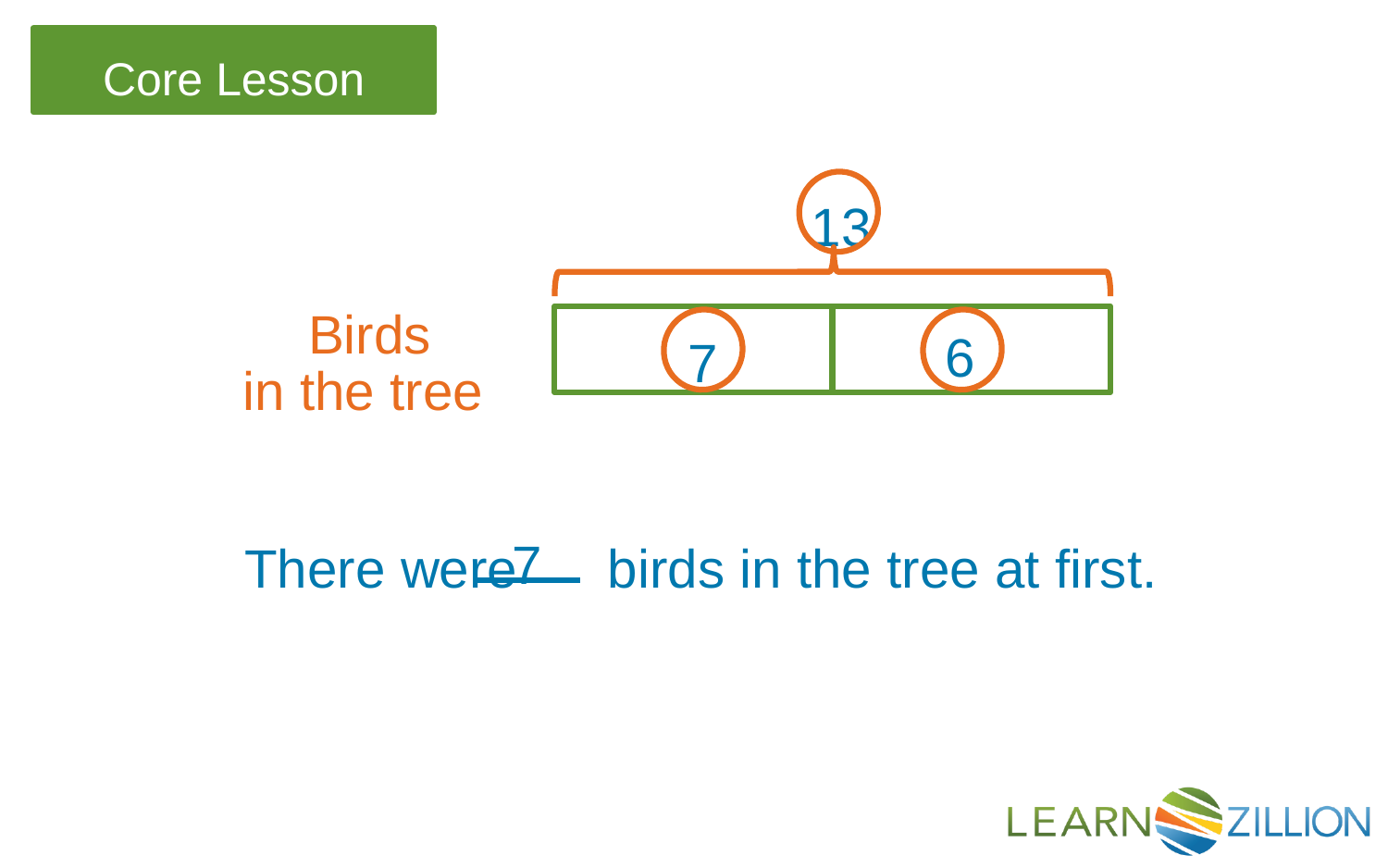

13
Birds

6
7
in the tree
7
There were      birds in the tree at first.